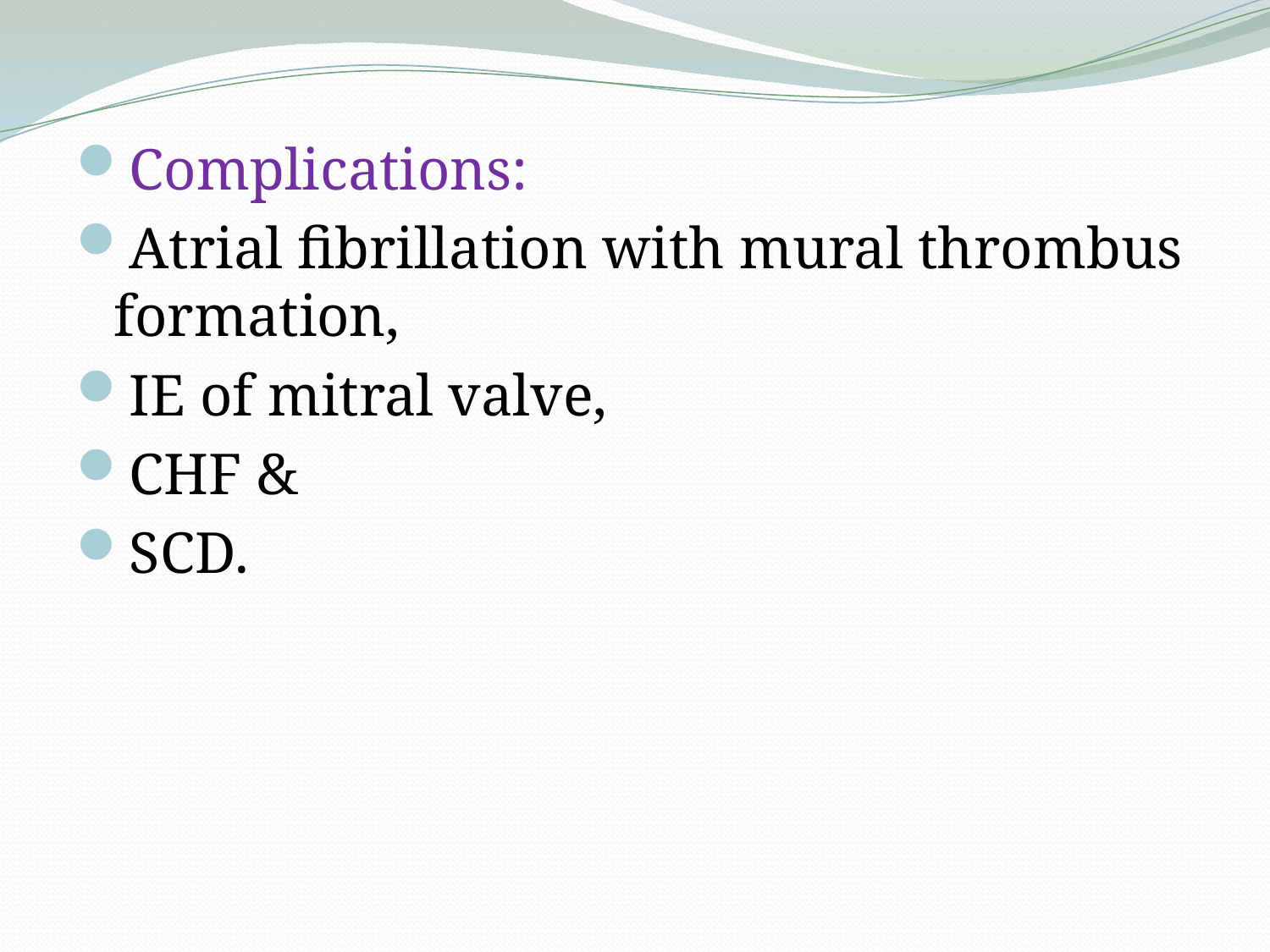

Complications:
Atrial fibrillation with mural thrombus formation,
IE of mitral valve,
CHF &
SCD.